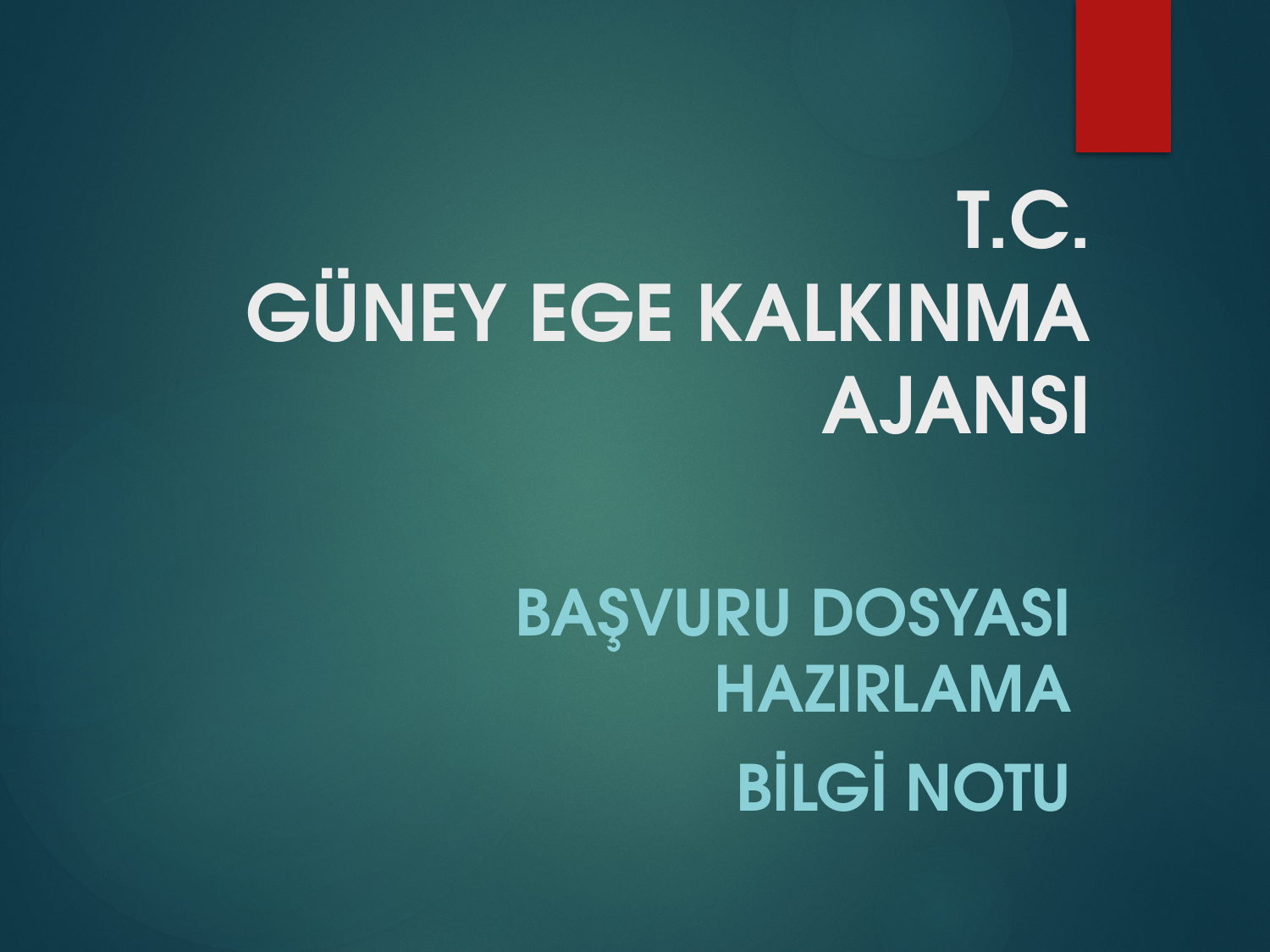

# T.C. GÜNEY EGE KALKINMA AJANSI
BAŞVURU DOSYASI HAZIRLAMA
BİLGİ NOTU